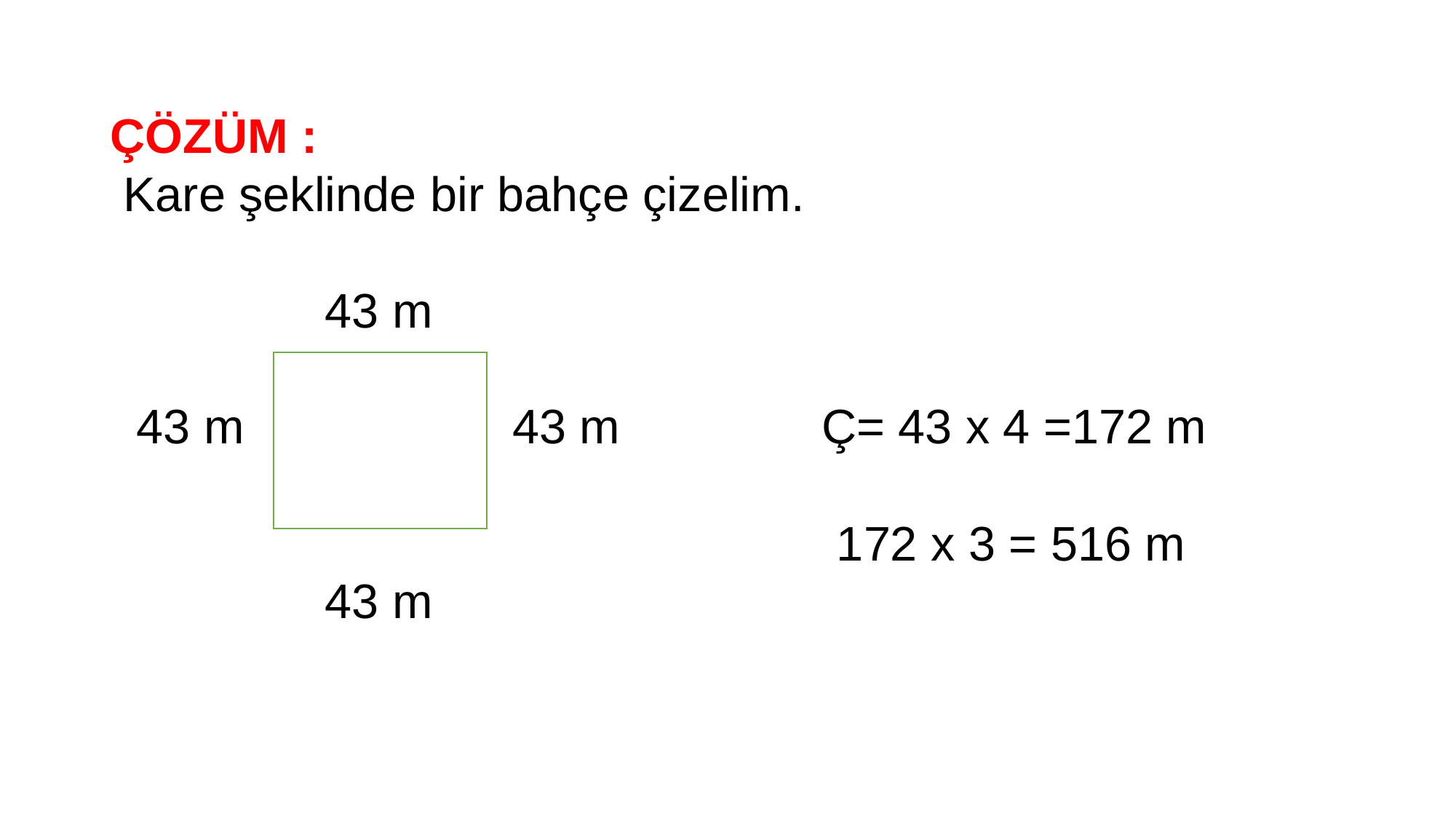

ÇÖZÜM :
 Kare şeklinde bir bahçe çizelim.

                43 m

  43 m                    43 m               Ç= 43 x 4 =172 m

                                                      172 x 3 = 516 m
                43 m